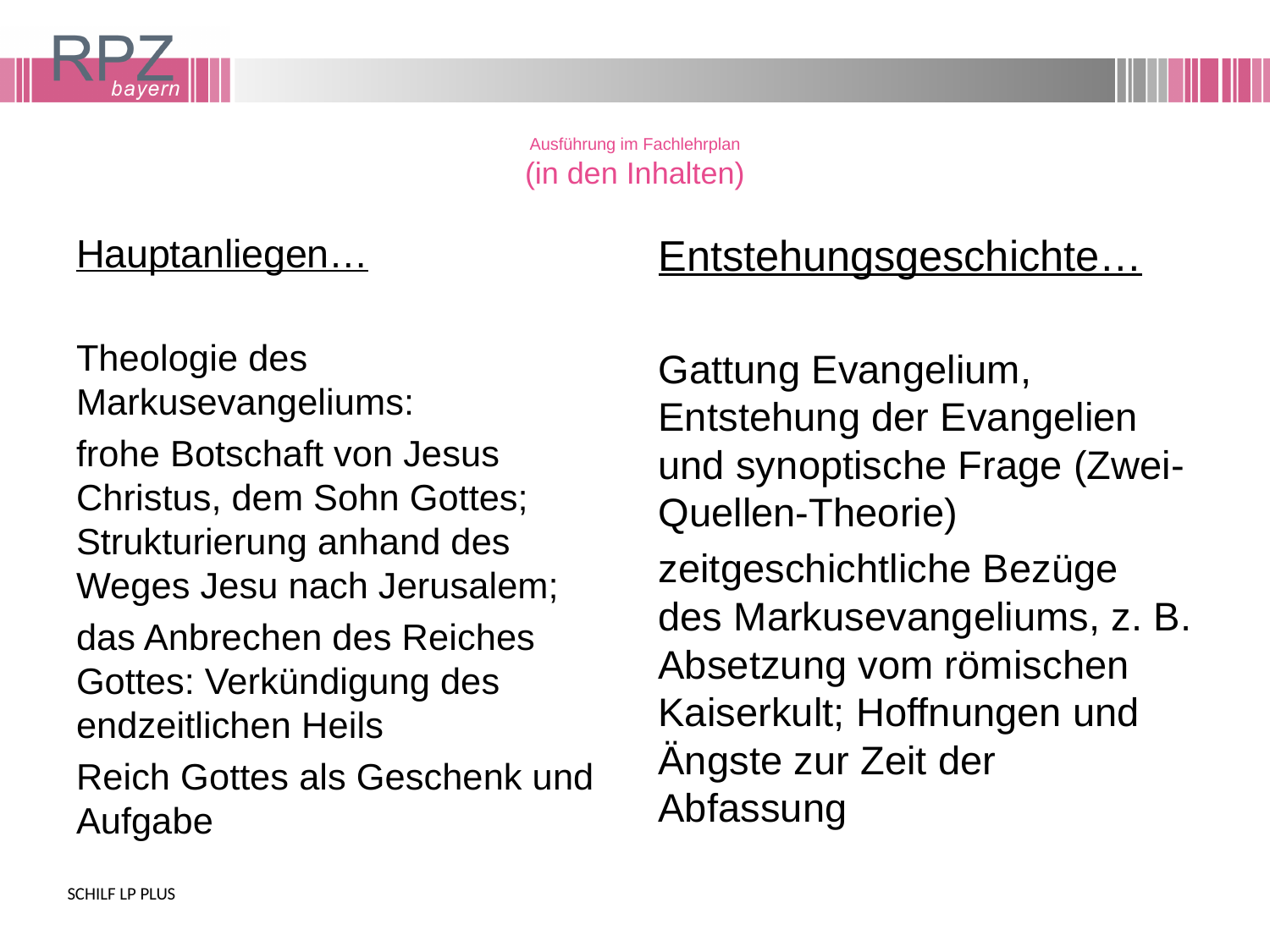

# Ausführung im Fachlehrplan (in den Inhalten)
Hauptanliegen…

Theologie des Markusevangeliums:
frohe Botschaft von Jesus Christus, dem Sohn Gottes; Strukturierung anhand des Weges Jesu nach Jerusalem;
das Anbrechen des Reiches Gottes: Verkündigung des endzeitlichen Heils
Reich Gottes als Geschenk und Aufgabe

Entstehungsgeschichte…

Gattung Evangelium, Entstehung der Evangelien und synoptische Frage (Zwei-Quellen-Theorie)
zeitgeschichtliche Bezüge des Markusevangeliums, z. B. Absetzung vom römischen Kaiserkult; Hoffnungen und Ängste zur Zeit der Abfassung